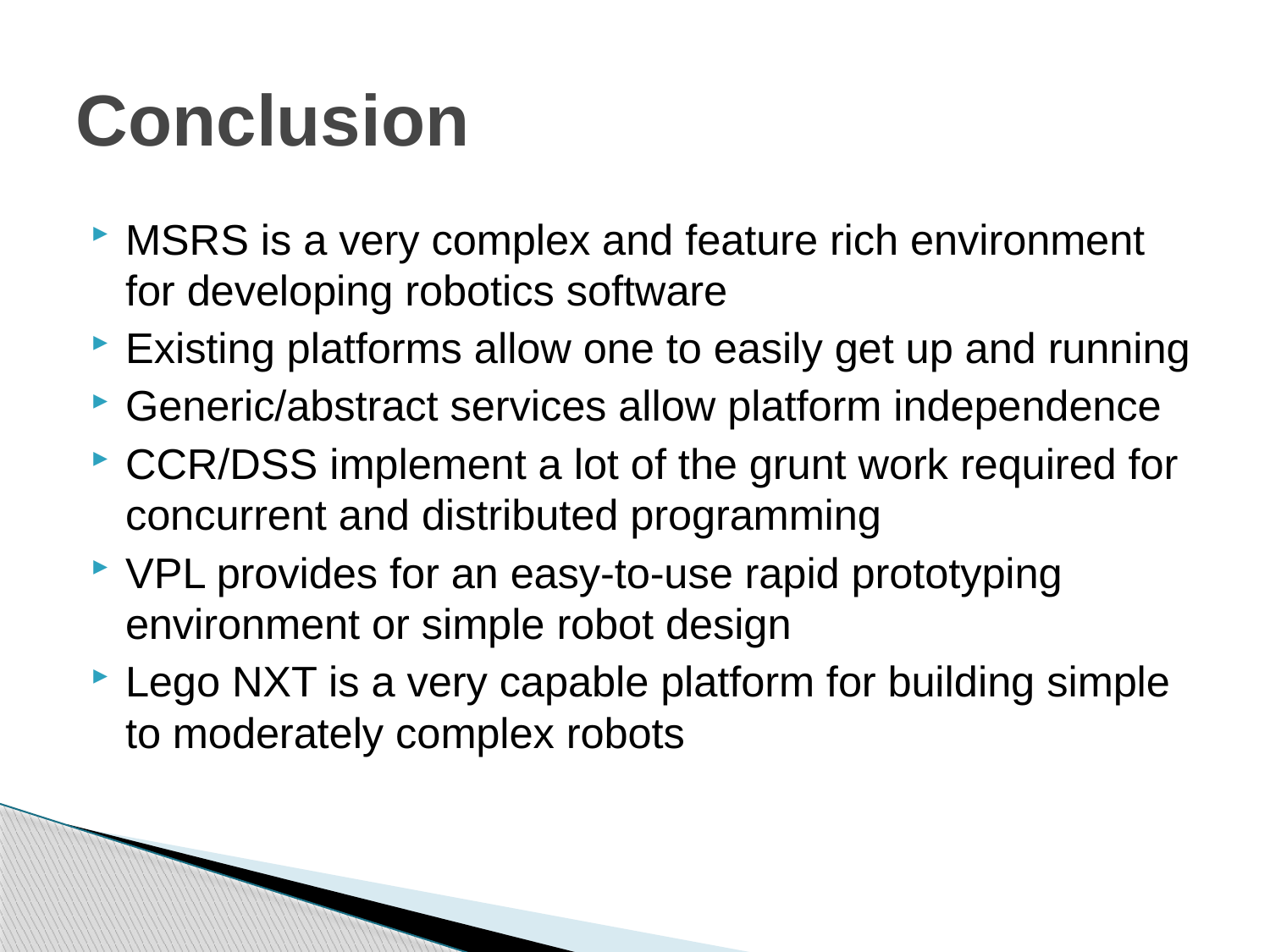

# Conclusion
MSRS is a very complex and feature rich environment for developing robotics software
Existing platforms allow one to easily get up and running
Generic/abstract services allow platform independence
CCR/DSS implement a lot of the grunt work required for concurrent and distributed programming
VPL provides for an easy-to-use rapid prototyping environment or simple robot design
Lego NXT is a very capable platform for building simple to moderately complex robots